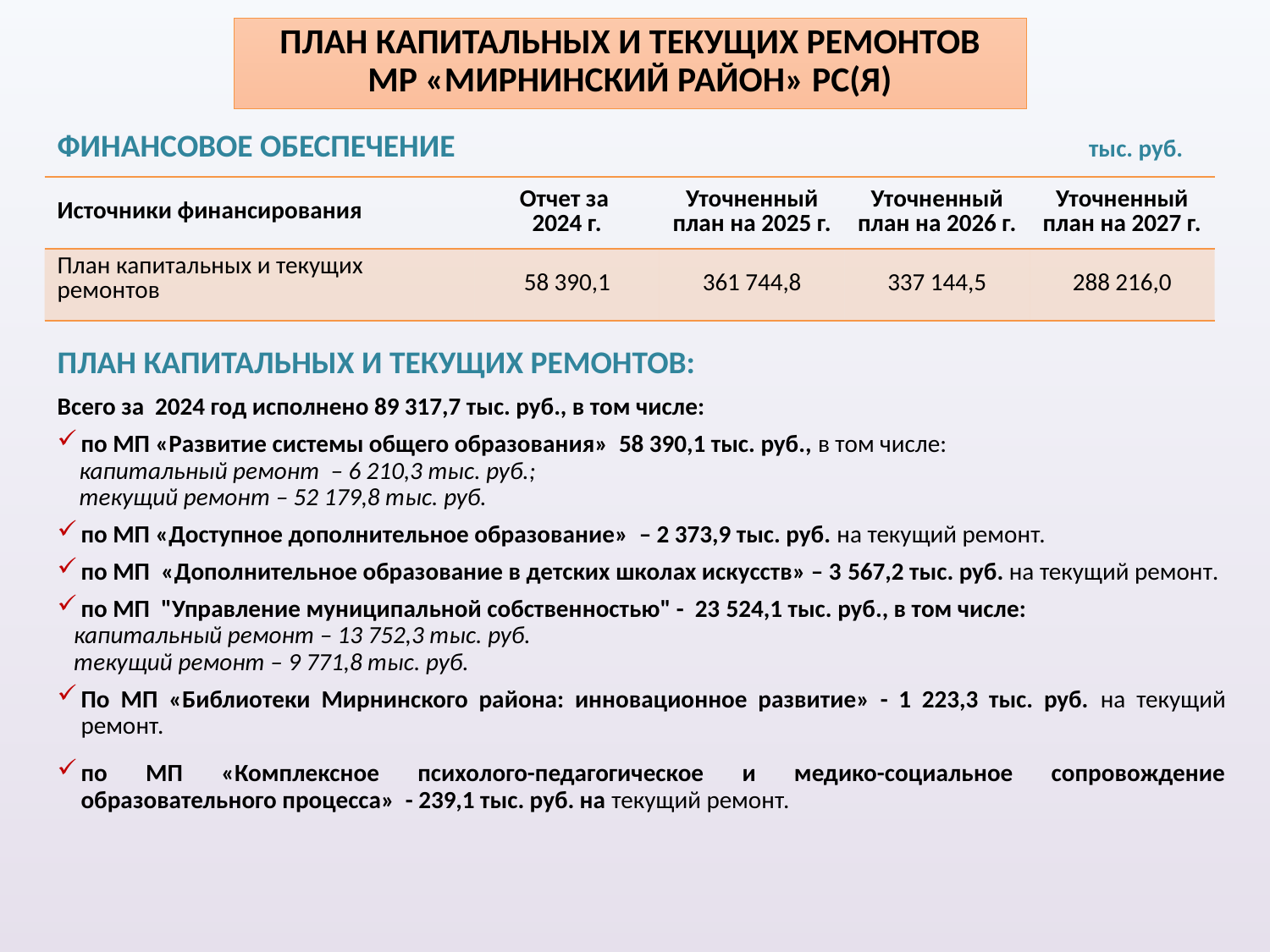

# ПЛАН КАПИТАЛЬНЫХ И ТЕКУЩИХ РЕМОНТОВ МР «МИРНИНСКИЙ РАЙОН» РС(Я)
ФИНАНСОВОЕ ОБЕСПЕЧЕНИЕ                                                                                        тыс. руб.
| Источники финансирования | Отчет за 2024 г. | Уточненный план на 2025 г. | Уточненный план на 2026 г. | Уточненный план на 2027 г. |
| --- | --- | --- | --- | --- |
| План капитальных и текущих ремонтов | 58 390,1 | 361 744,8 | 337 144,5 | 288 216,0 |
ПЛАН КАПИТАЛЬНЫХ И ТЕКУЩИХ РЕМОНТОВ:
Всего за  2024 год исполнено 89 317,7 тыс. руб., в том числе:
по МП «Развитие системы общего образования»  58 390,1 тыс. руб., в том числе:
    капитальный ремонт  – 6 210,3 тыс. руб.;
    текущий ремонт – 52 179,8 тыс. руб.
по МП «Доступное дополнительное образование»  – 2 373,9 тыс. руб. на текущий ремонт.
по МП  «Дополнительное образование в детских школах искусств» – 3 567,2 тыс. руб. на текущий ремонт.
по МП  "Управление муниципальной собственностью" -  23 524,1 тыс. руб., в том числе:
   капитальный ремонт – 13 752,3 тыс. руб.
   текущий ремонт – 9 771,8 тыс. руб.
По МП «Библиотеки Мирнинского района: инновационное развитие» - 1 223,3 тыс. руб. на текущий ремонт.
по МП «Комплексное психолого-педагогическое и медико-социальное сопровождение образовательного процесса»  - 239,1 тыс. руб. на текущий ремонт.